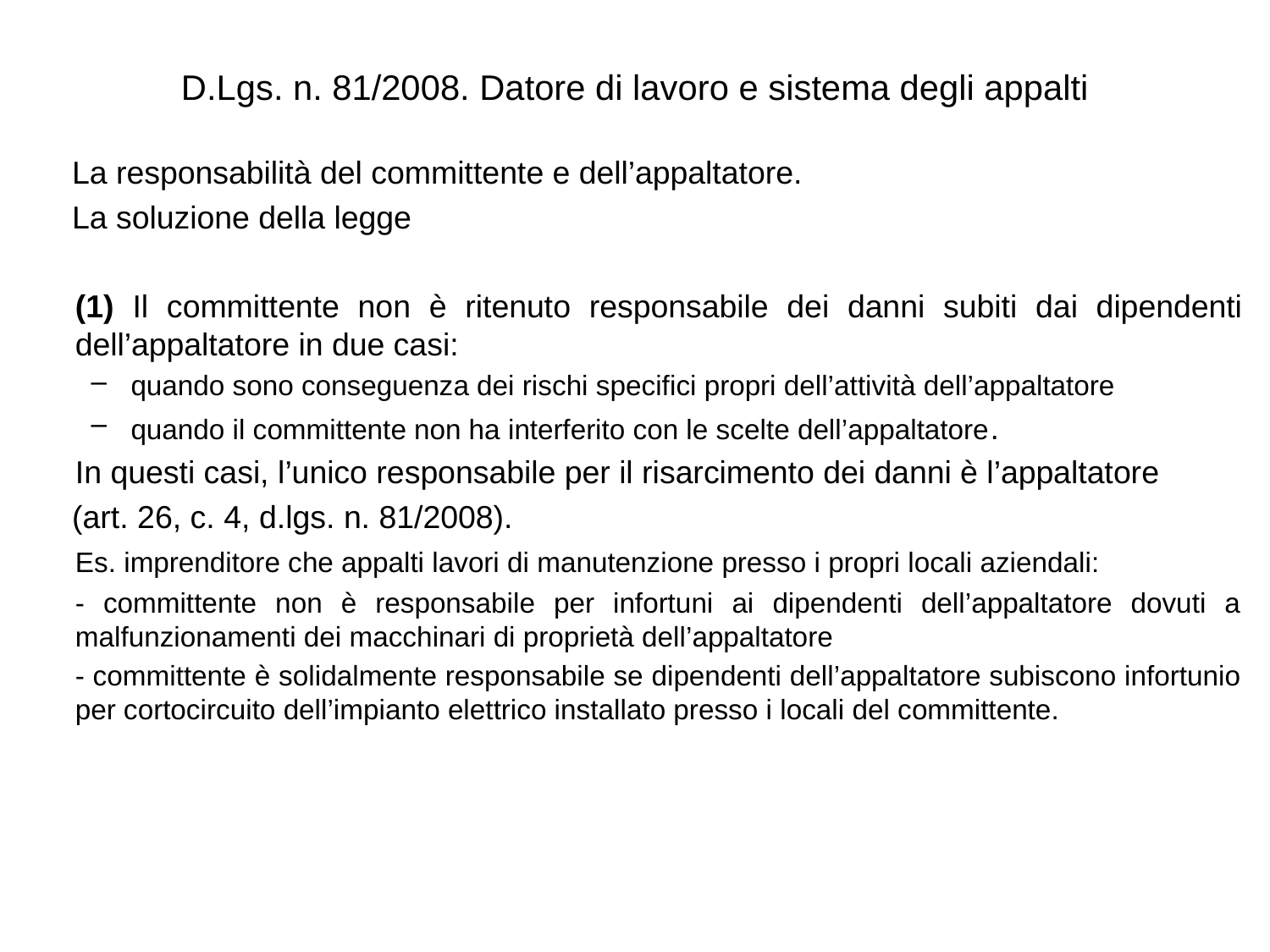

# D.Lgs. n. 81/2008. Datore di lavoro e sistema degli appalti
     La responsabilità del committente e dell’appaltatore.
     La soluzione della legge

	(1) Il committente non è ritenuto responsabile dei danni subiti dai dipendenti dell’appaltatore in due casi:
quando sono conseguenza dei rischi specifici propri dell’attività dell’appaltatore
quando il committente non ha interferito con le scelte dell’appaltatore.
	In questi casi, l’unico responsabile per il risarcimento dei danni è l’appaltatore
     (art. 26, c. 4, d.lgs. n. 81/2008).
	Es. imprenditore che appalti lavori di manutenzione presso i propri locali aziendali:
	- committente non è responsabile per infortuni ai dipendenti dell’appaltatore dovuti a malfunzionamenti dei macchinari di proprietà dell’appaltatore
	- committente è solidalmente responsabile se dipendenti dell’appaltatore subiscono infortunio per cortocircuito dell’impianto elettrico installato presso i locali del committente.